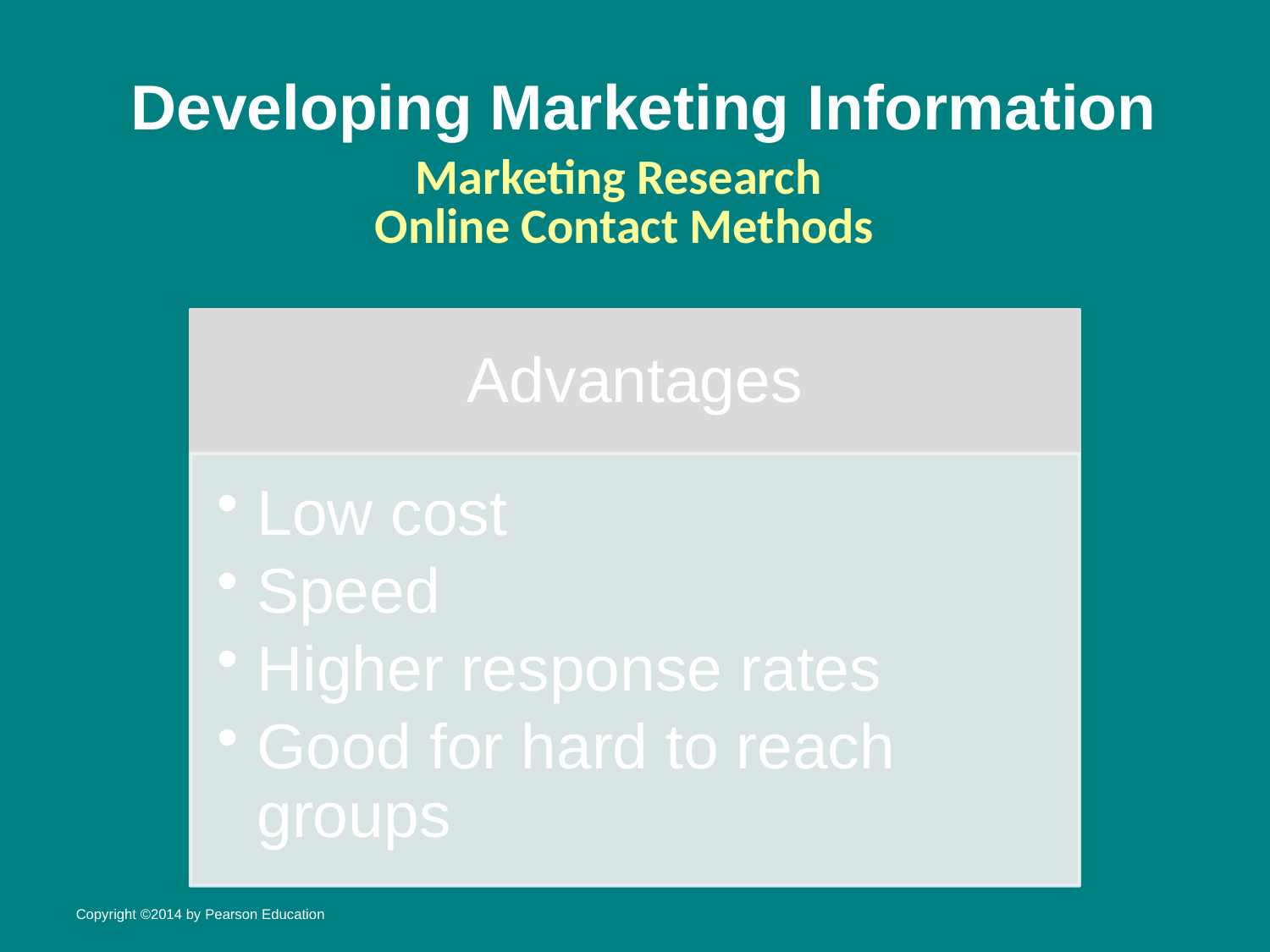

# Developing Marketing Information
Marketing Research
Online Contact Methods

Advantages
Low cost
Speed
Higher response rates
Good for hard to reach groups
Copyright ©2014 by Pearson Education